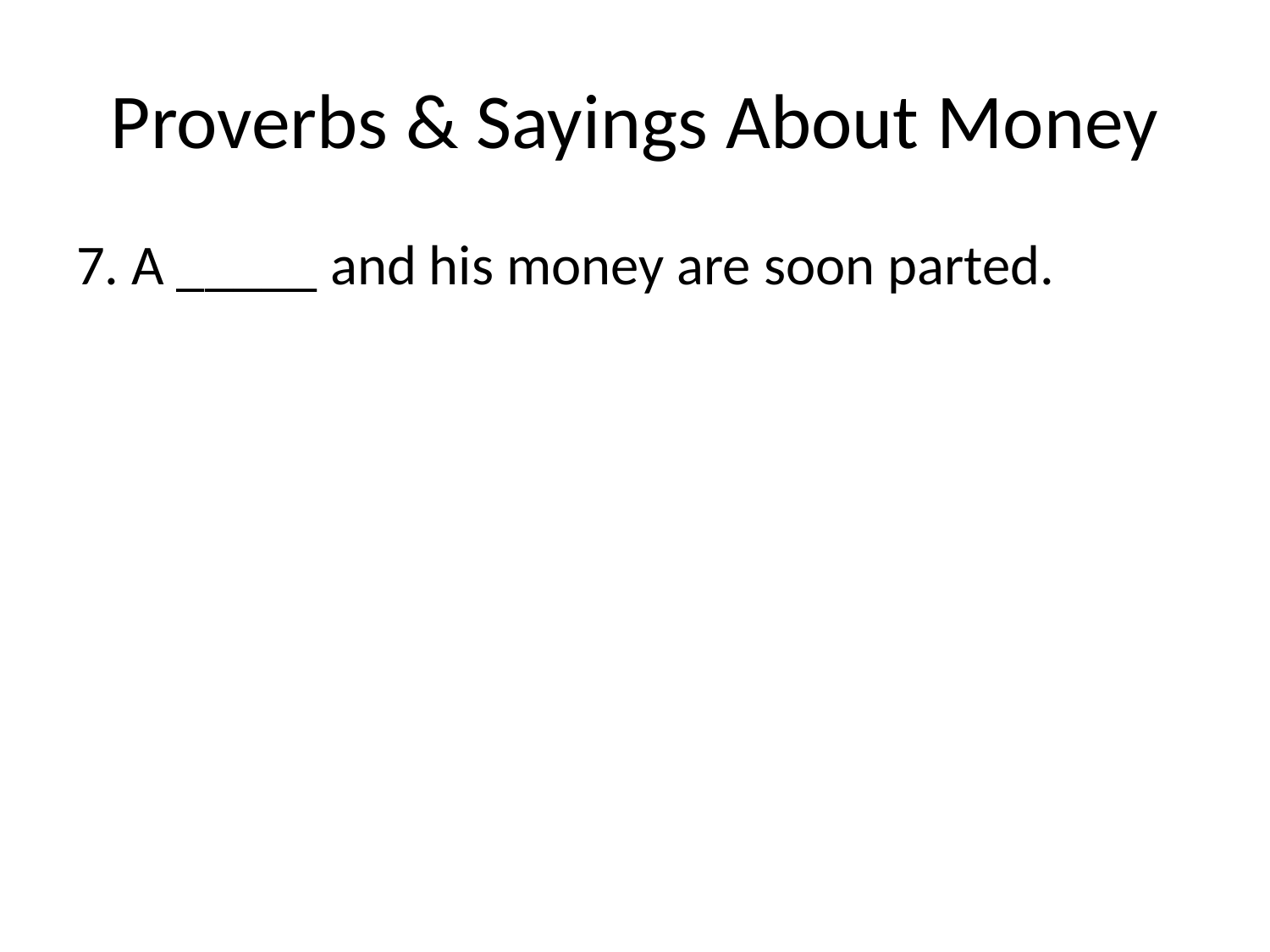

# Proverbs & Sayings About Money
7. A _____ and his money are soon parted.